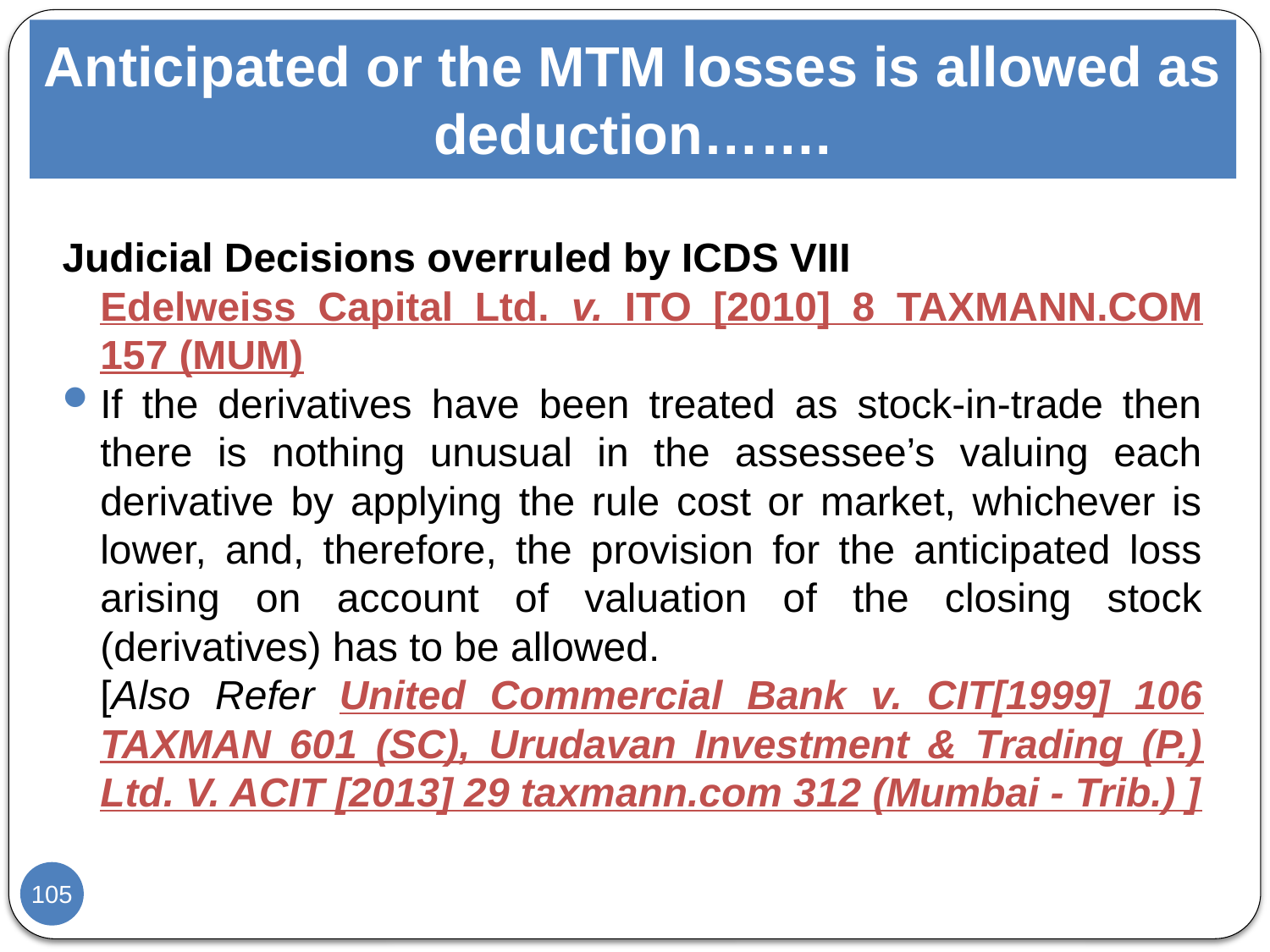

# Anticipated or the MTM losses is allowed as deduction…….
Judicial Decisions overruled by ICDS VIII
	Edelweiss Capital Ltd. v. ITO [2010] 8 TAXMANN.COM 157 (MUM)
If the derivatives have been treated as stock-in-trade then there is nothing unusual in the assessee’s valuing each derivative by applying the rule cost or market, whichever is lower, and, therefore, the provision for the anticipated loss arising on account of valuation of the closing stock (derivatives) has to be allowed.
	[Also Refer United Commercial Bank v. CIT[1999] 106 TAXMAN 601 (SC), Urudavan Investment & Trading (P.) Ltd. V. ACIT [2013] 29 taxmann.com 312 (Mumbai - Trib.) ]
105